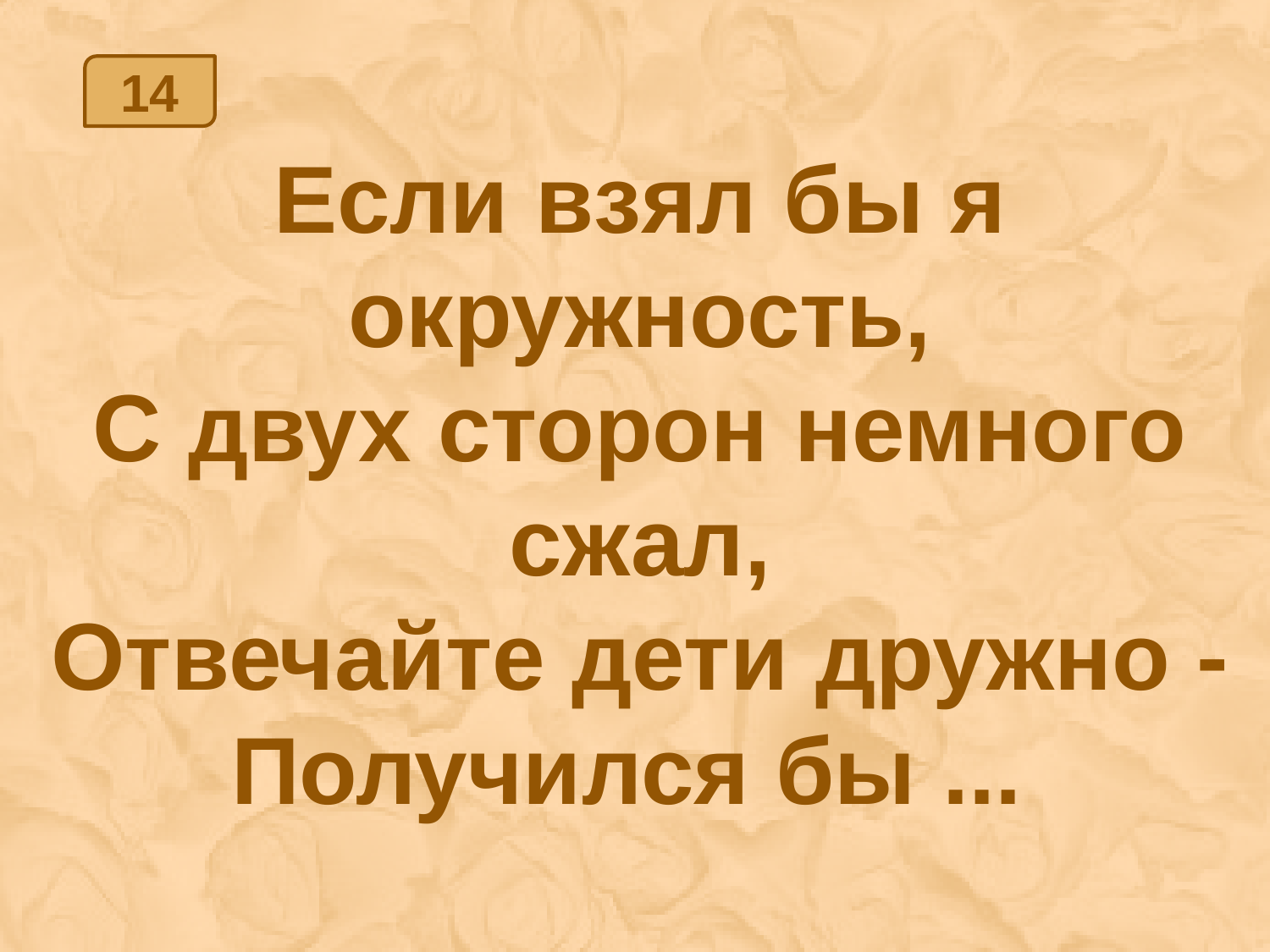

14
Если взял бы я окружность,
С двух сторон немного сжал,
Отвечайте дети дружно -
Получился бы ...